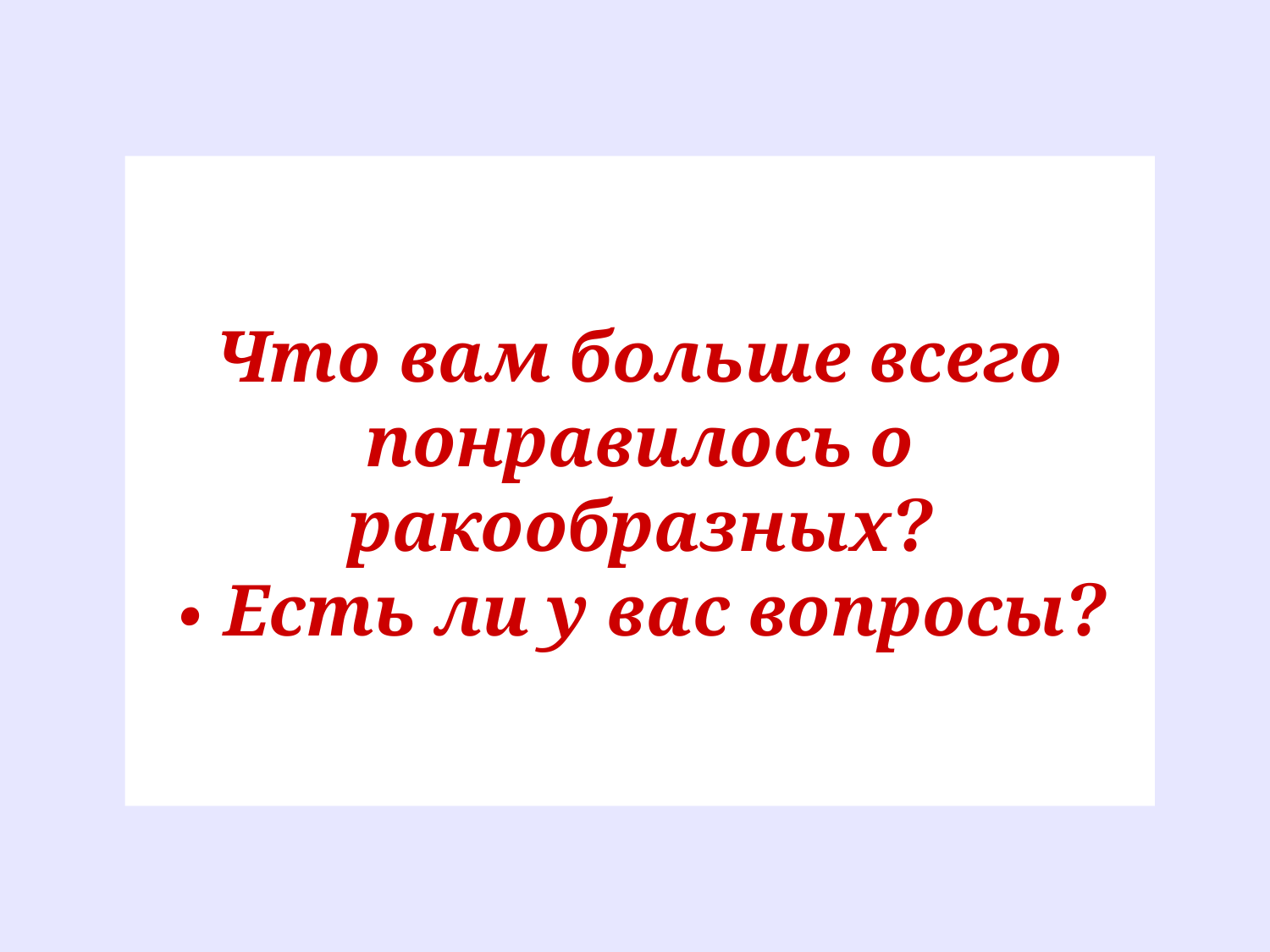

Что вам больше всего понравилось о ракообразных?
• Есть ли у вас вопросы?